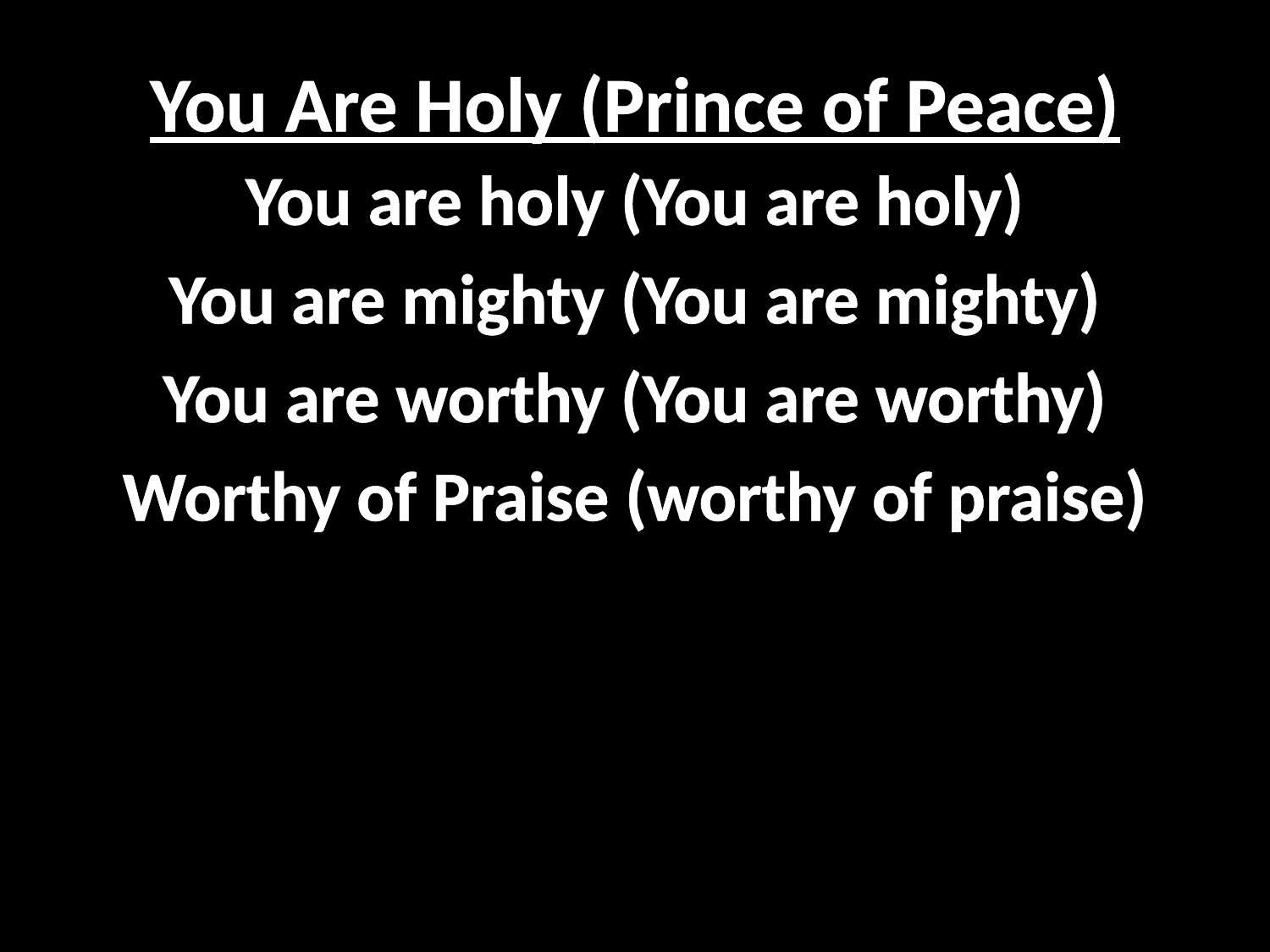

# You Are Holy (Prince of Peace)
You are holy (You are holy)
You are mighty (You are mighty)
You are worthy (You are worthy)
Worthy of Praise (worthy of praise)